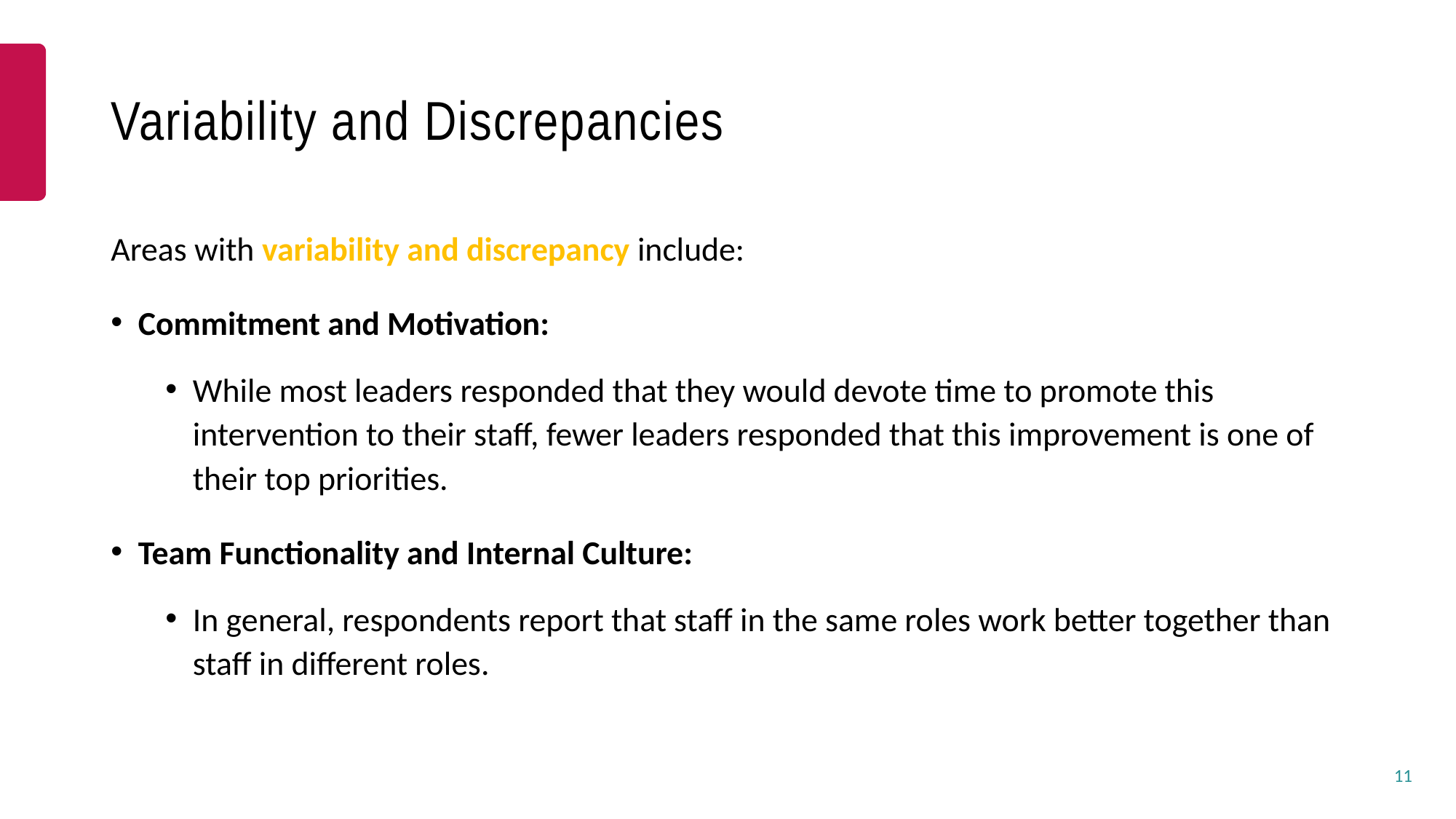

# Variability and Discrepancies
Areas with variability and discrepancy include:
Commitment and Motivation:
While most leaders responded that they would devote time to promote this intervention to their staff, fewer leaders responded that this improvement is one of their top priorities.
Team Functionality and Internal Culture:
In general, respondents report that staff in the same roles work better together than staff in different roles.

11